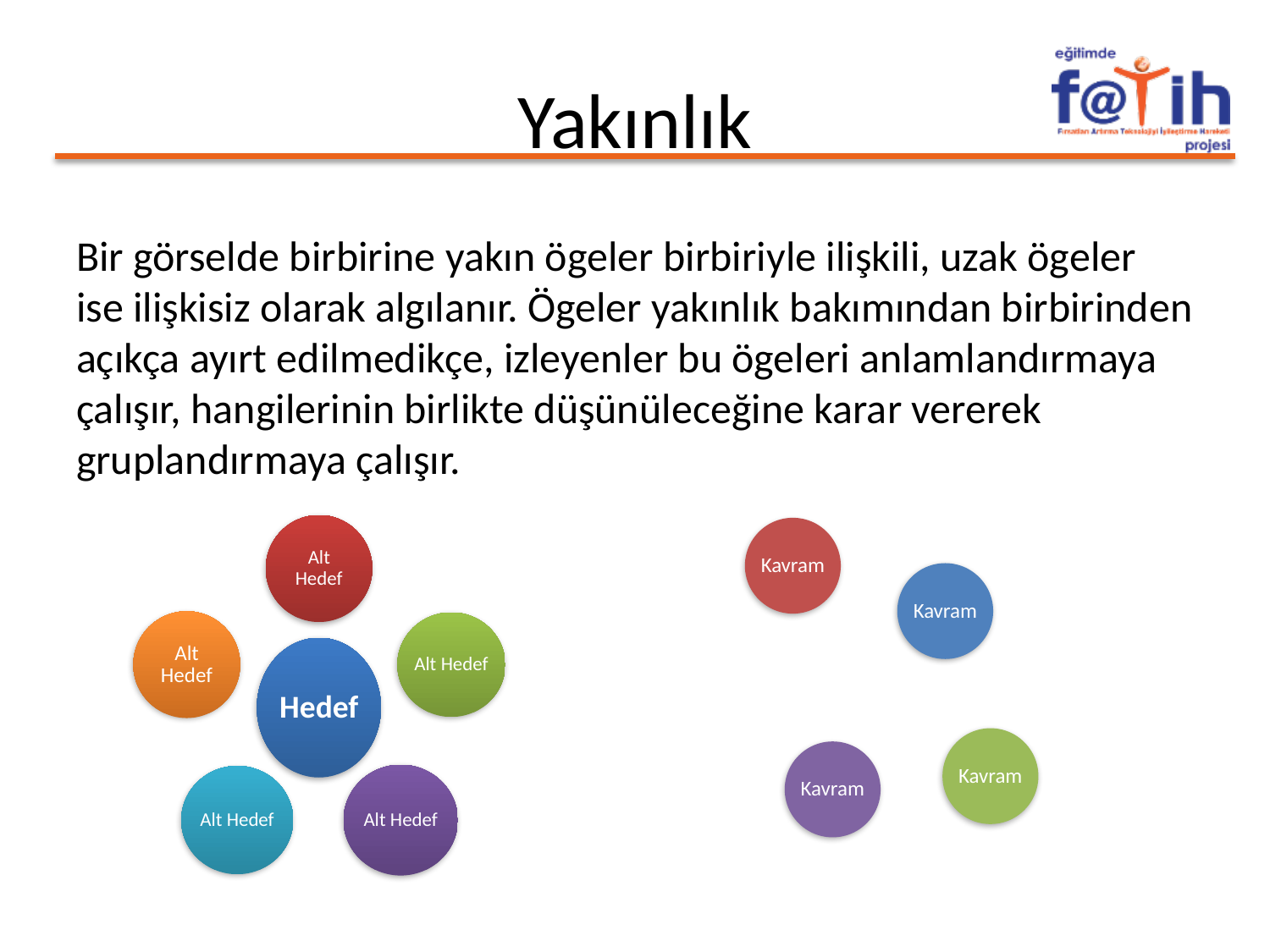

# Yakınlık
Bir görselde birbirine yakın ögeler birbiriyle ilişkili, uzak ögeler ise ilişkisiz olarak algılanır. Ögeler yakınlık bakımından birbirinden açıkça ayırt edilmedikçe, izleyenler bu ögeleri anlamlandırmaya çalışır, hangilerinin birlikte düşünüleceğine karar vererek gruplandırmaya çalışır.

Kavram

Kavram

Kavram

Kavram
Hedef

Alt Hedef

Alt Hedef

Alt Hedef

Alt Hedef

Alt Hedef